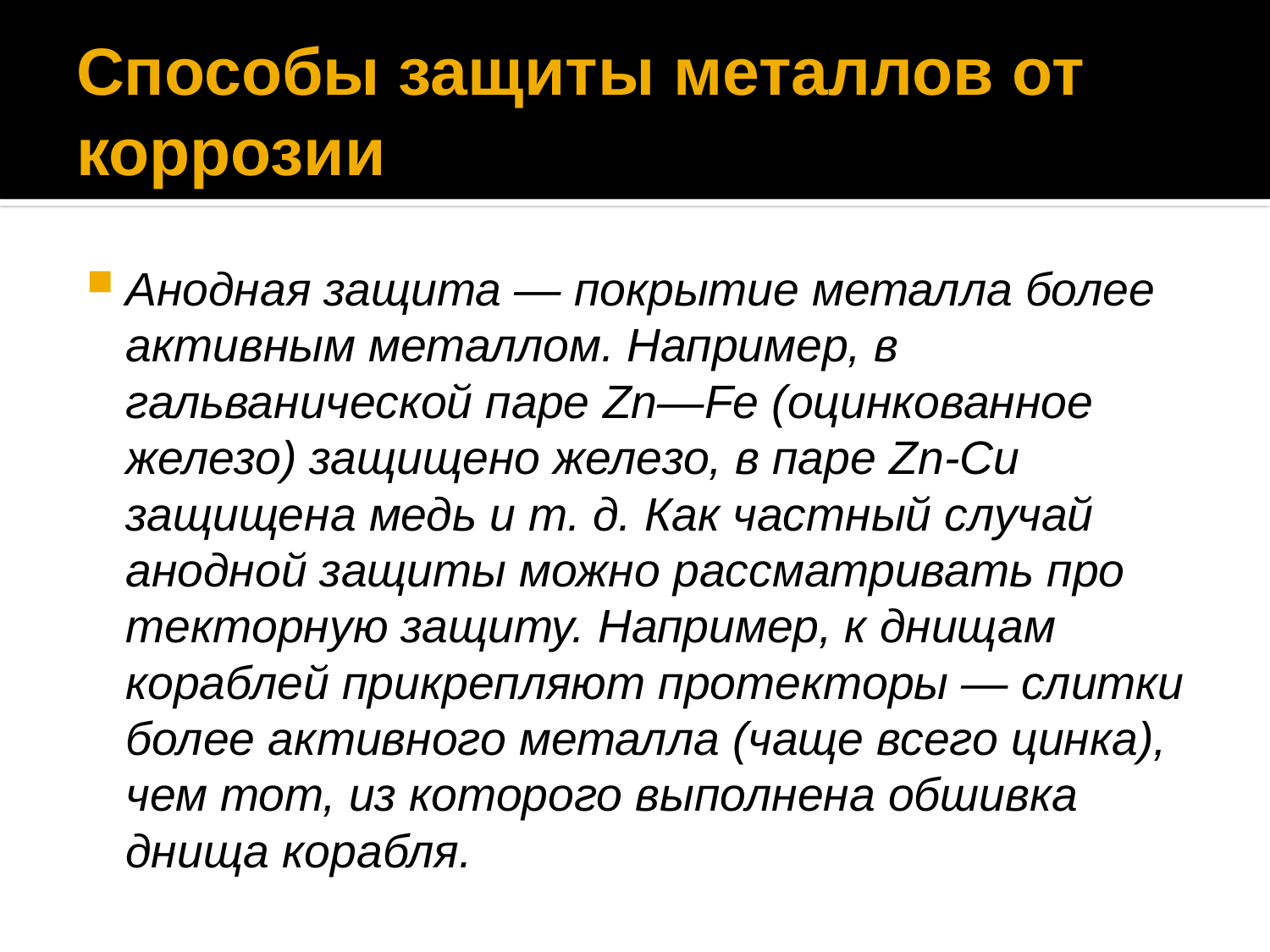

# Способы защиты металлов от коррозии
Анодная защита — покрытие металла более активным металлом. Например, в гальванической паре Zn—Fe (оцинкованное железо) защищено желе­зо, в паре Zn-Cu защищена медь и т. д. Как частный случай анодной защиты можно рассматривать про­текторную защиту. Например, к днищам кораблей прикрепляют протекторы — слитки более активного металла (чаще всего цинка), чем тот, из которого выполнена обшивка днища корабля.